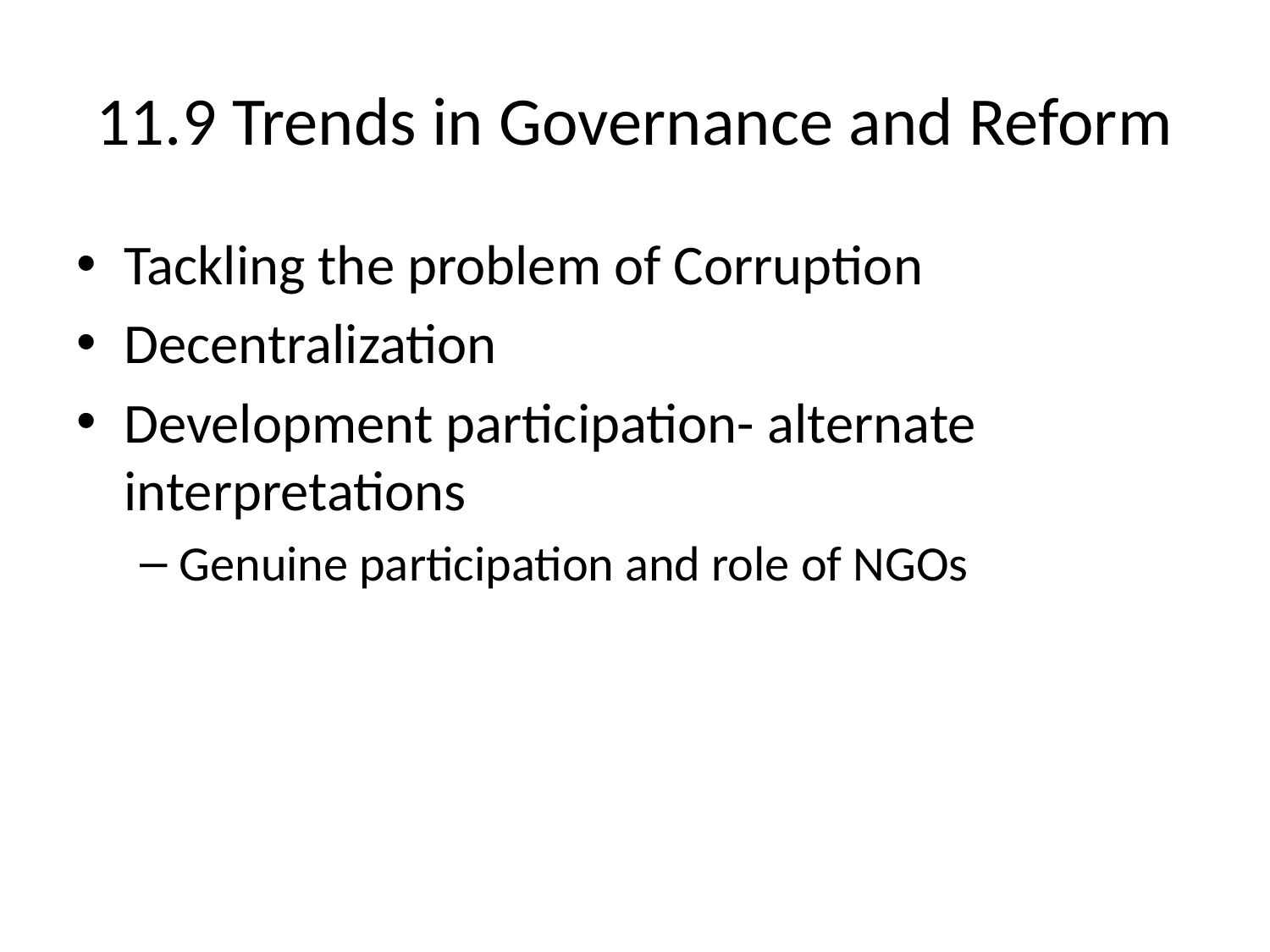

11.9 Trends in Governance and Reform
Tackling the problem of Corruption
Decentralization
Development participation- alternate interpretations
Genuine participation and role of NGOs